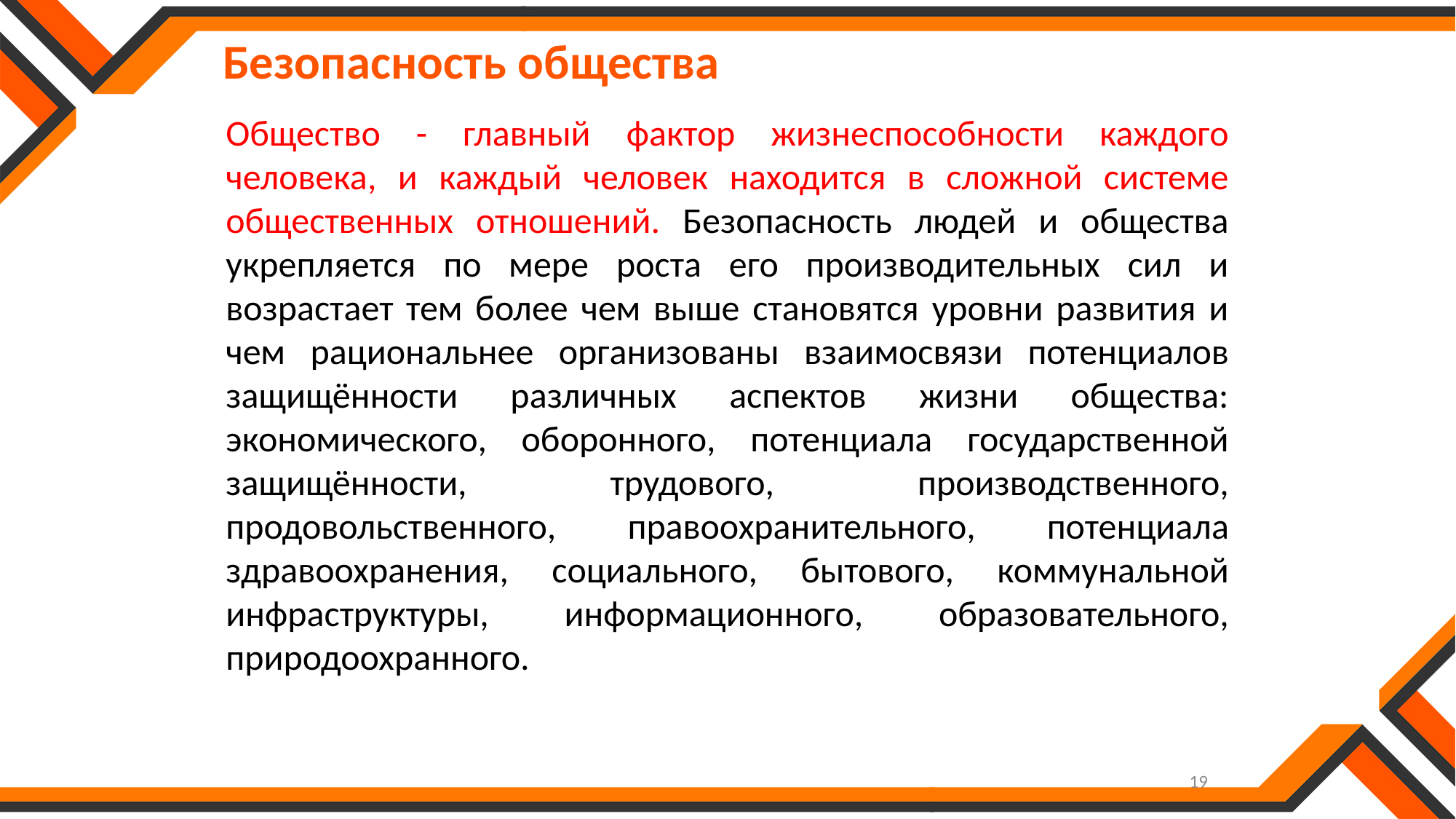

Безопасность общества
Общество - главный фактор жизнеспособности каждого человека, и каждый человек находится в сложной системе общественных отношений. Безопасность людей и общества укрепляется по мере роста его производительных сил и возрастает тем более чем выше становятся уровни развития и чем рациональнее организованы взаимосвязи потенциалов защищённости различных аспектов жизни общества: экономического, оборонного, потенциала государственной защищённости, трудового, производственного, продовольственного, правоохранительного, потенциала здравоохранения, социального, бытового, коммунальной инфраструктуры, информационного, образовательного, природоохранного.

19